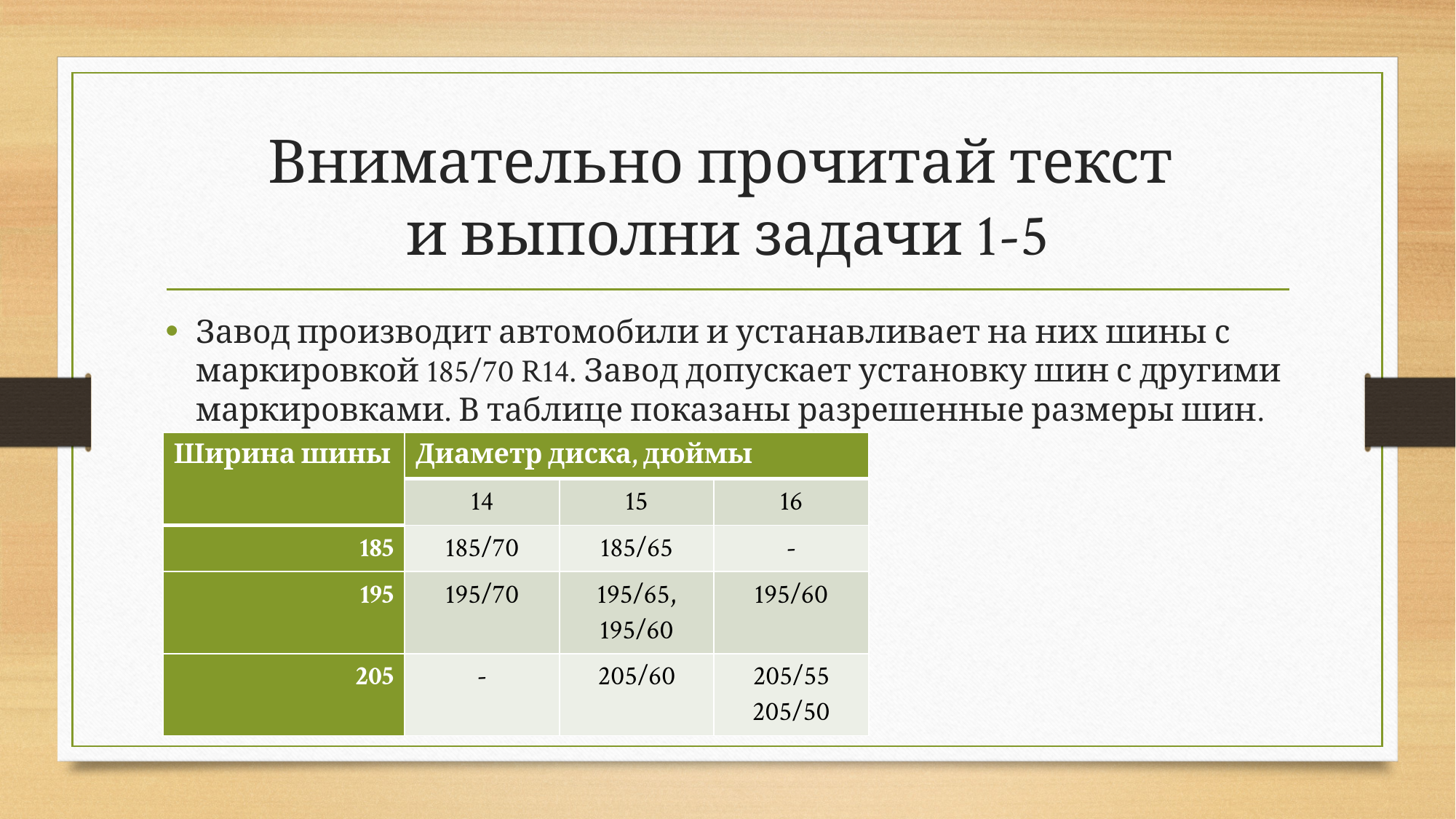

# Внимательно прочитай текст и выполни задачи 1-5
Завод производит автомобили и устанавливает на них шины с маркировкой 185/70 R14. Завод допускает установку шин с другими маркировками. В таблице показаны разрешенные размеры шин.
| Ширина шины | Диаметр диска, дюймы |  |  |
| --- | --- | --- | --- |
|  | 14 | 15 | 16 |
| 185 | 185/70 | 185/65 | - |
| 195 | 195/70 | 195/65, 195/60 | 195/60 |
| 205 | - | 205/60 | 205/55 205/50 |